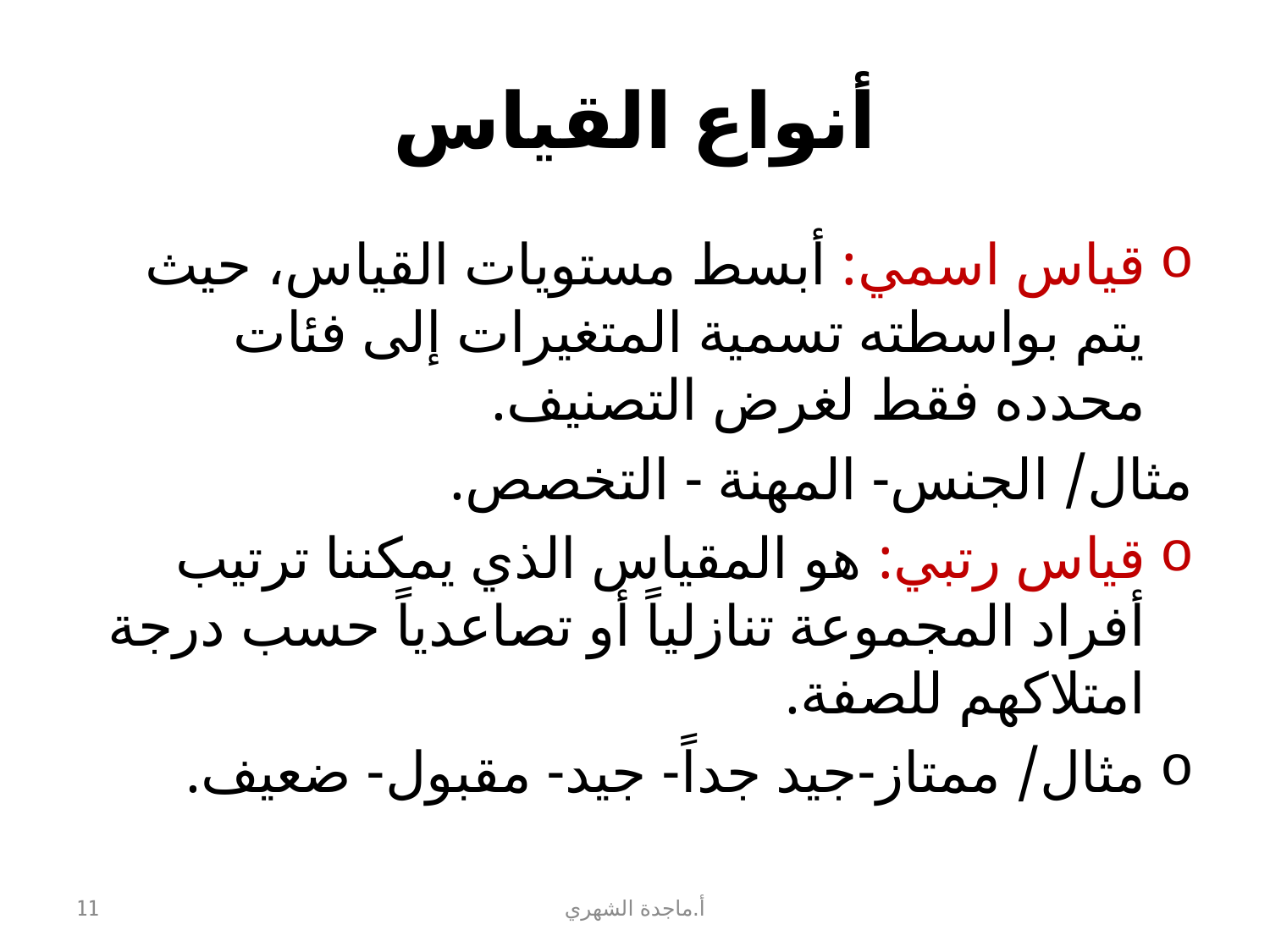

# أنواع القياس
قياس اسمي: أبسط مستويات القياس، حيث يتم بواسطته تسمية المتغيرات إلى فئات محدده فقط لغرض التصنيف.
مثال/ الجنس- المهنة - التخصص.
قياس رتبي: هو المقياس الذي يمكننا ترتيب أفراد المجموعة تنازلياً أو تصاعدياً حسب درجة امتلاكهم للصفة.
مثال/ ممتاز-جيد جداً- جيد- مقبول- ضعيف.
11
أ.ماجدة الشهري